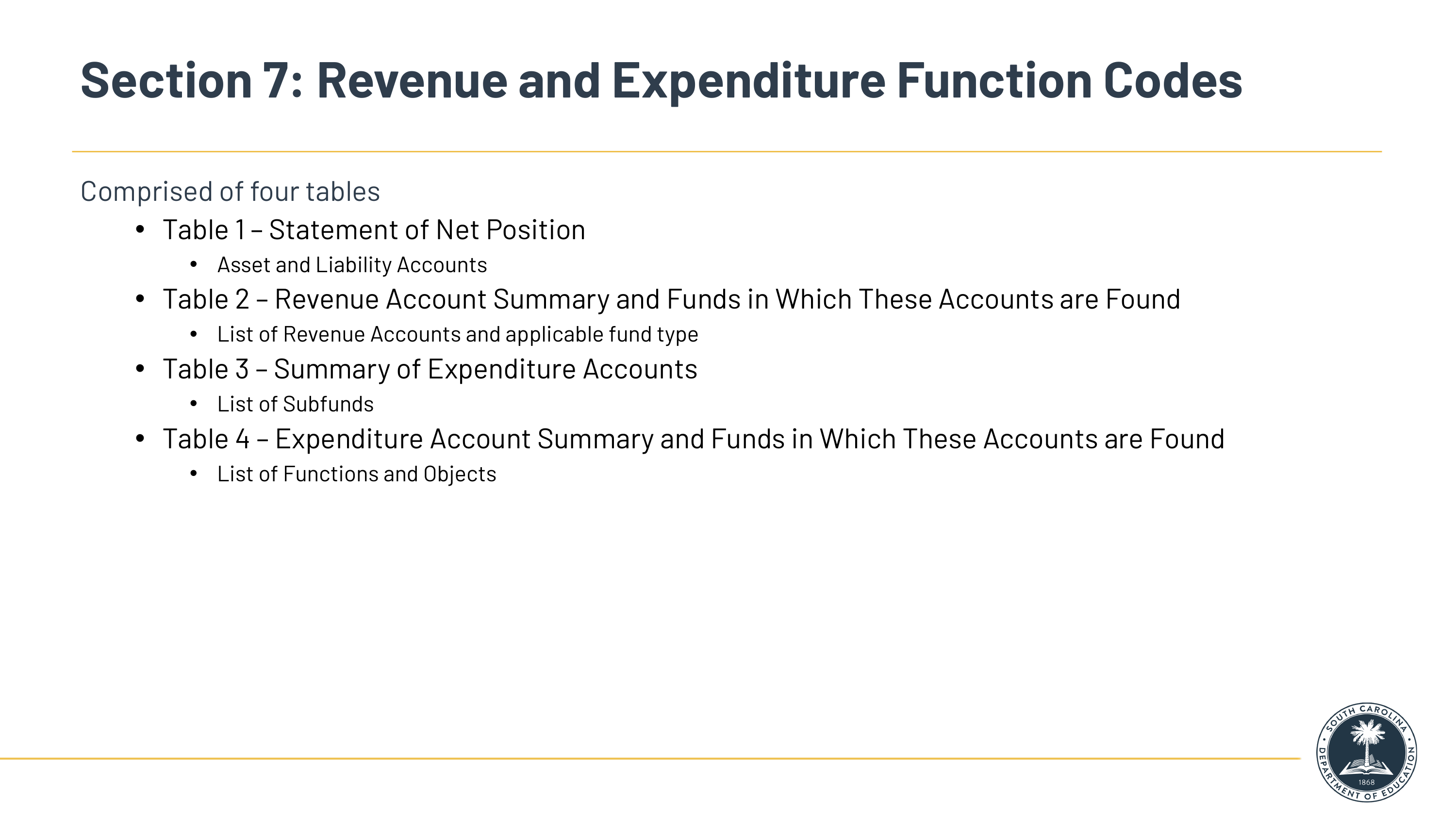

# Section 7: Revenue and Expenditure Function Codes
Comprised of four tables
Table 1 – Statement of Net Position
Asset and Liability Accounts
Table 2 – Revenue Account Summary and Funds in Which These Accounts are Found
List of Revenue Accounts and applicable fund type
Table 3 – Summary of Expenditure Accounts
List of Subfunds
Table 4 – Expenditure Account Summary and Funds in Which These Accounts are Found
List of Functions and Objects